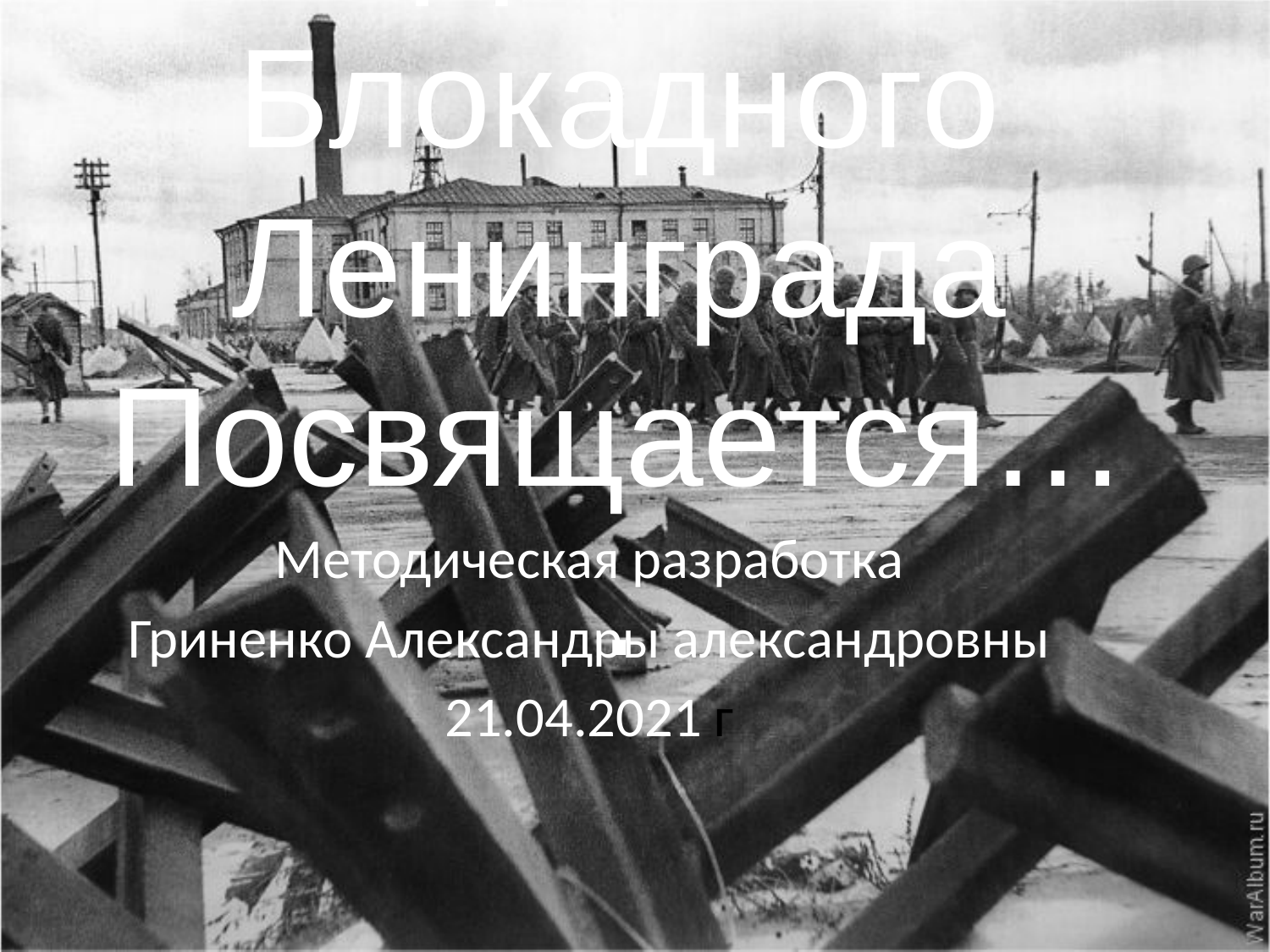

# Детям Блокадного Ленинграда Посвящается….
Методическая разработка
Гриненко Александры александровны
21.04.2021 г